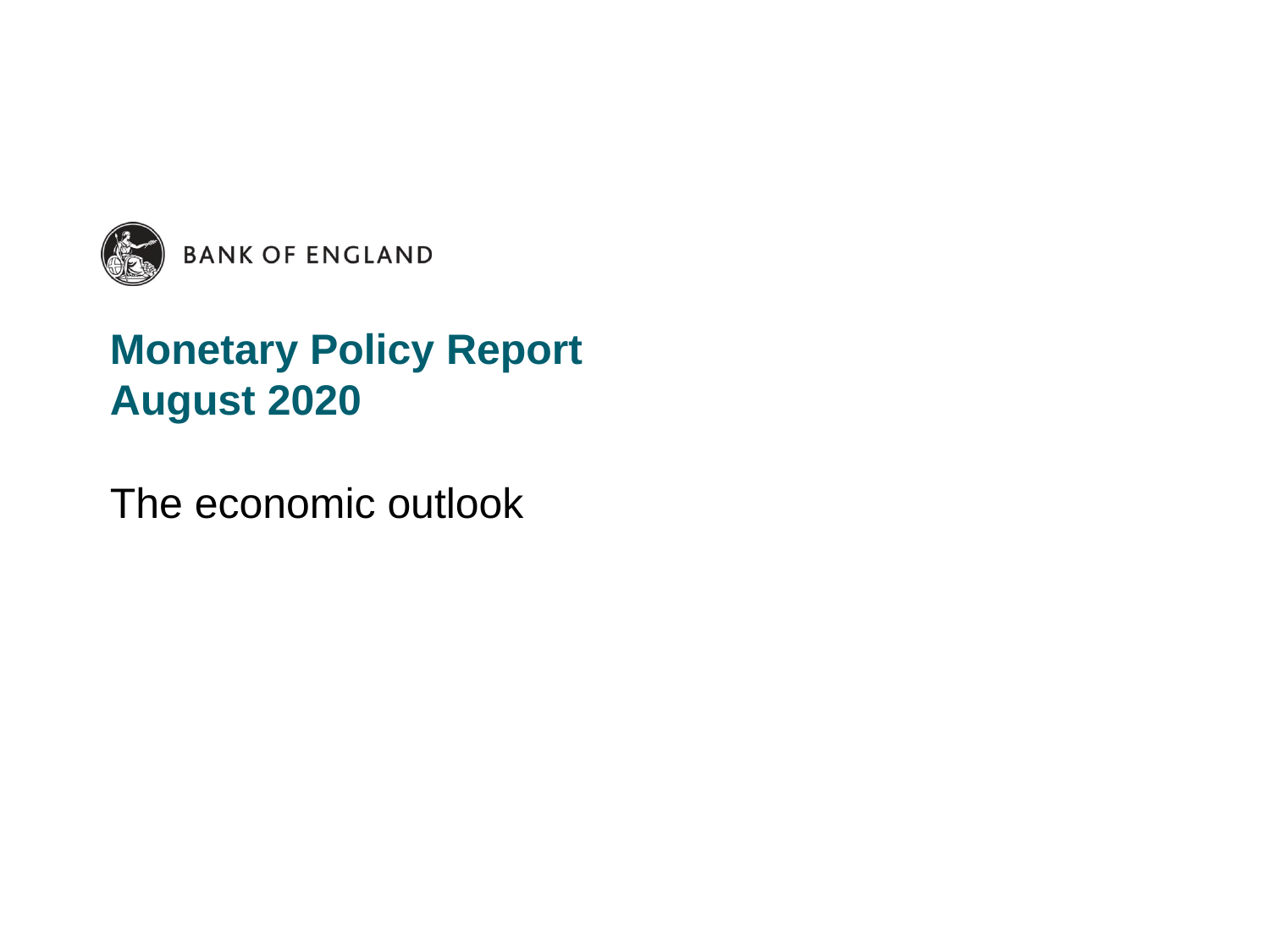

# Monetary Policy Report August 2020
The economic outlook